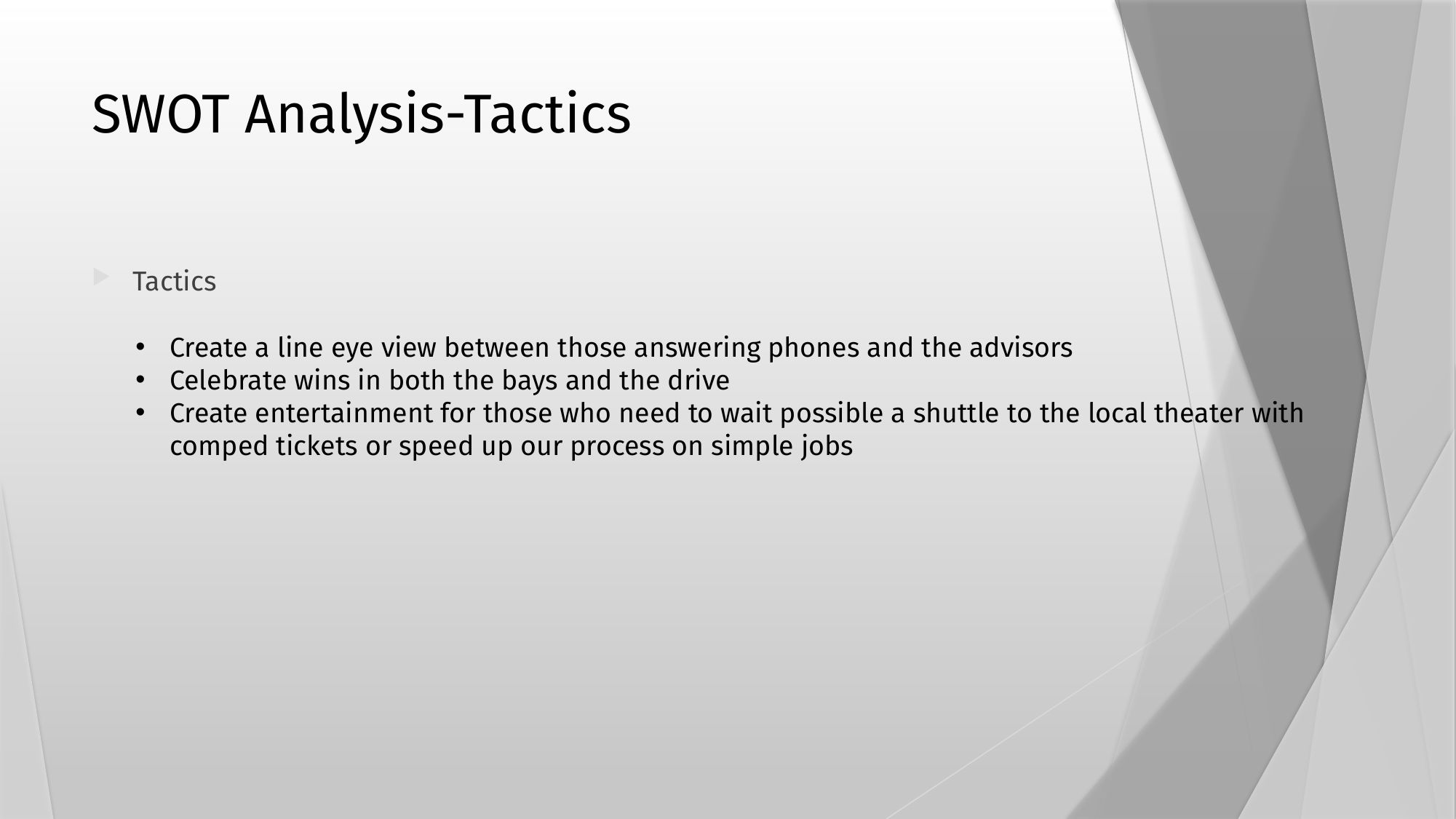

# SWOT Analysis-Tactics
Tactics

Create a line eye view between those answering phones and the advisors
Celebrate wins in both the bays and the drive
Create entertainment for those who need to wait possible a shuttle to the local theater with comped tickets or speed up our process on simple jobs